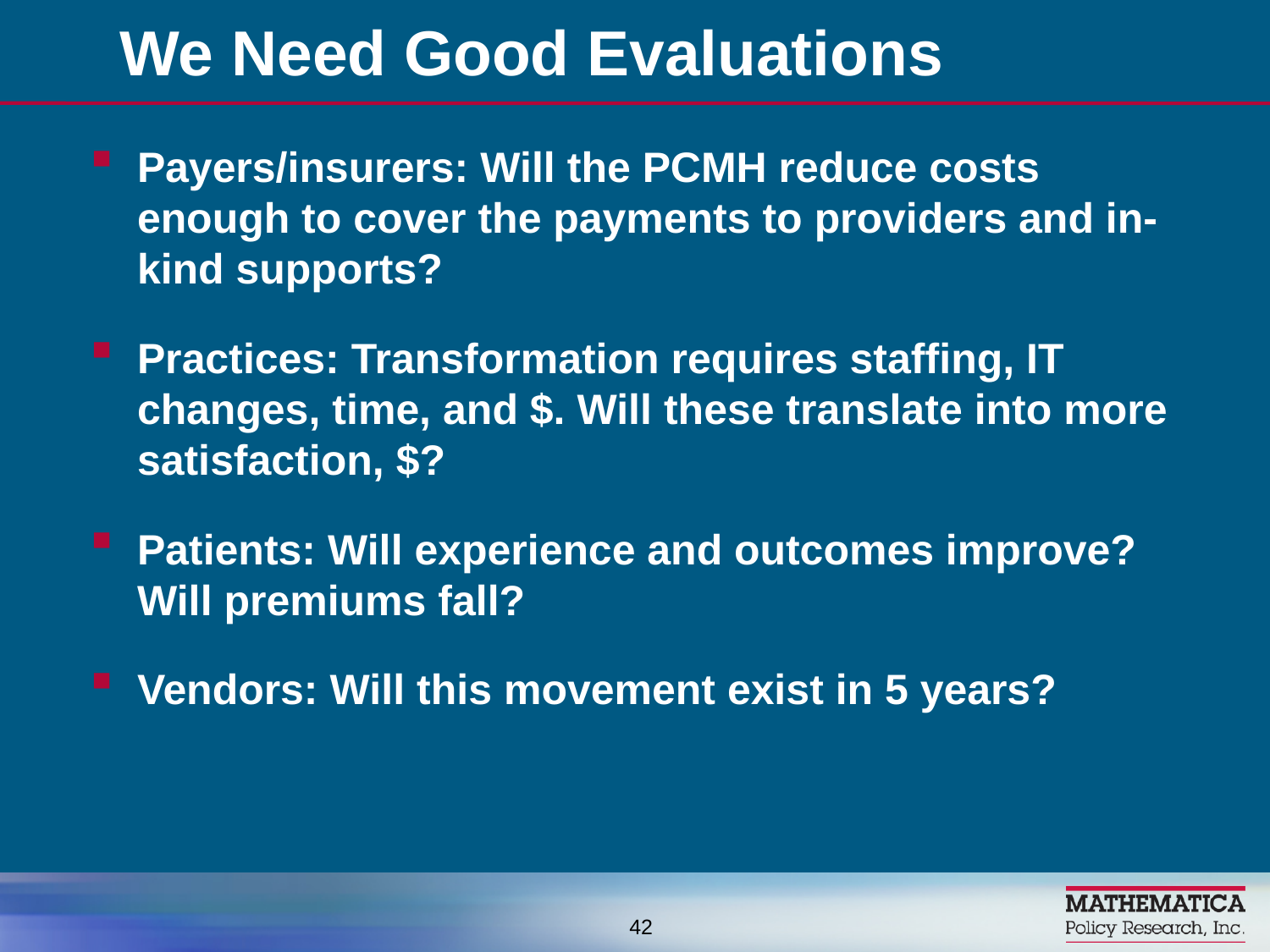

We Need Good Evaluations

Payers/insurers: Will the PCMH reduce costs enough to cover the payments to providers and in-kind supports?
Practices: Transformation requires staffing, IT changes, time, and $. Will these translate into more satisfaction, $?
Patients: Will experience and outcomes improve? Will premiums fall?
Vendors: Will this movement exist in 5 years?
42